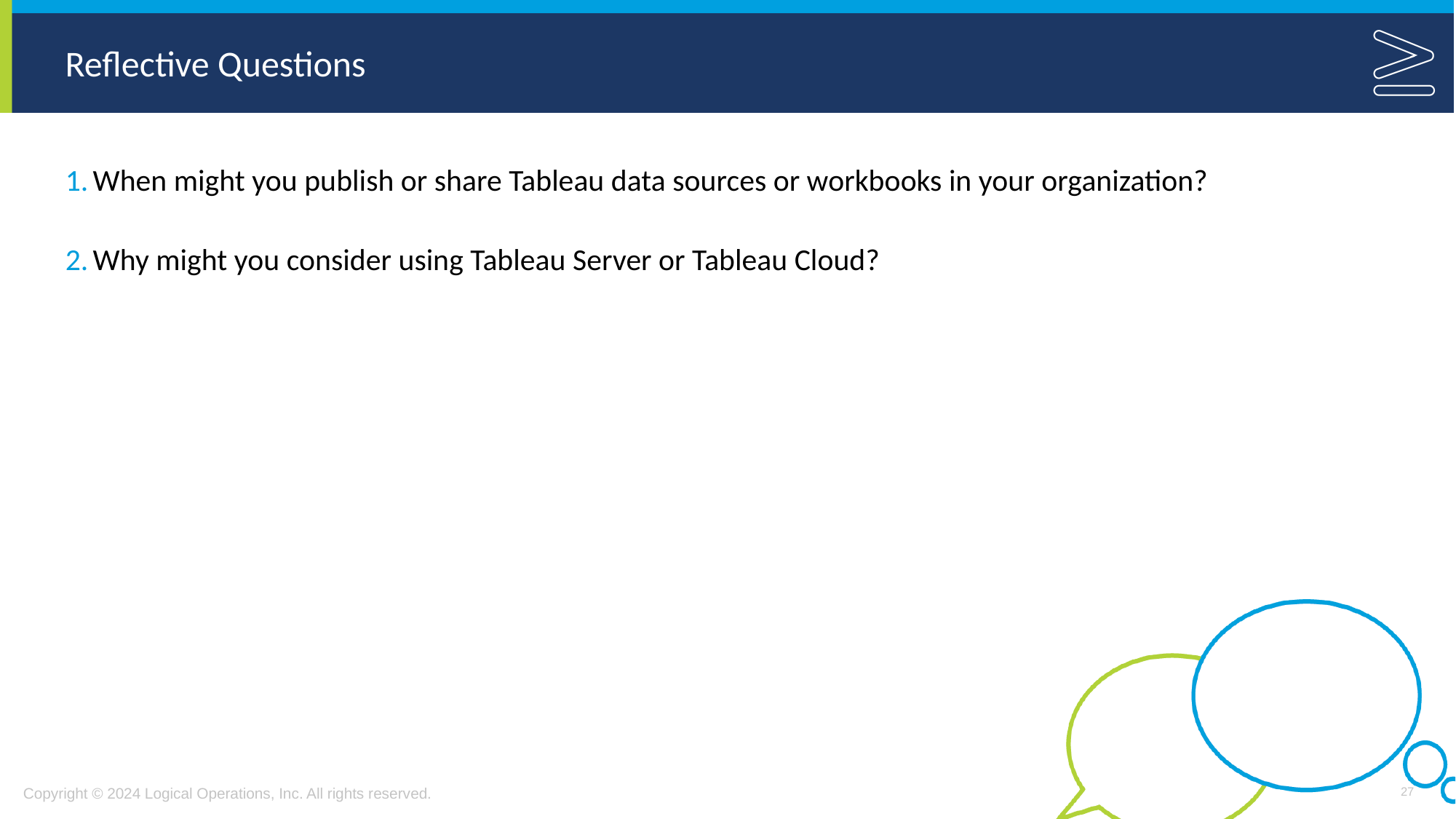

When might you publish or share Tableau data sources or workbooks in your organization?
Why might you consider using Tableau Server or Tableau Cloud?
27